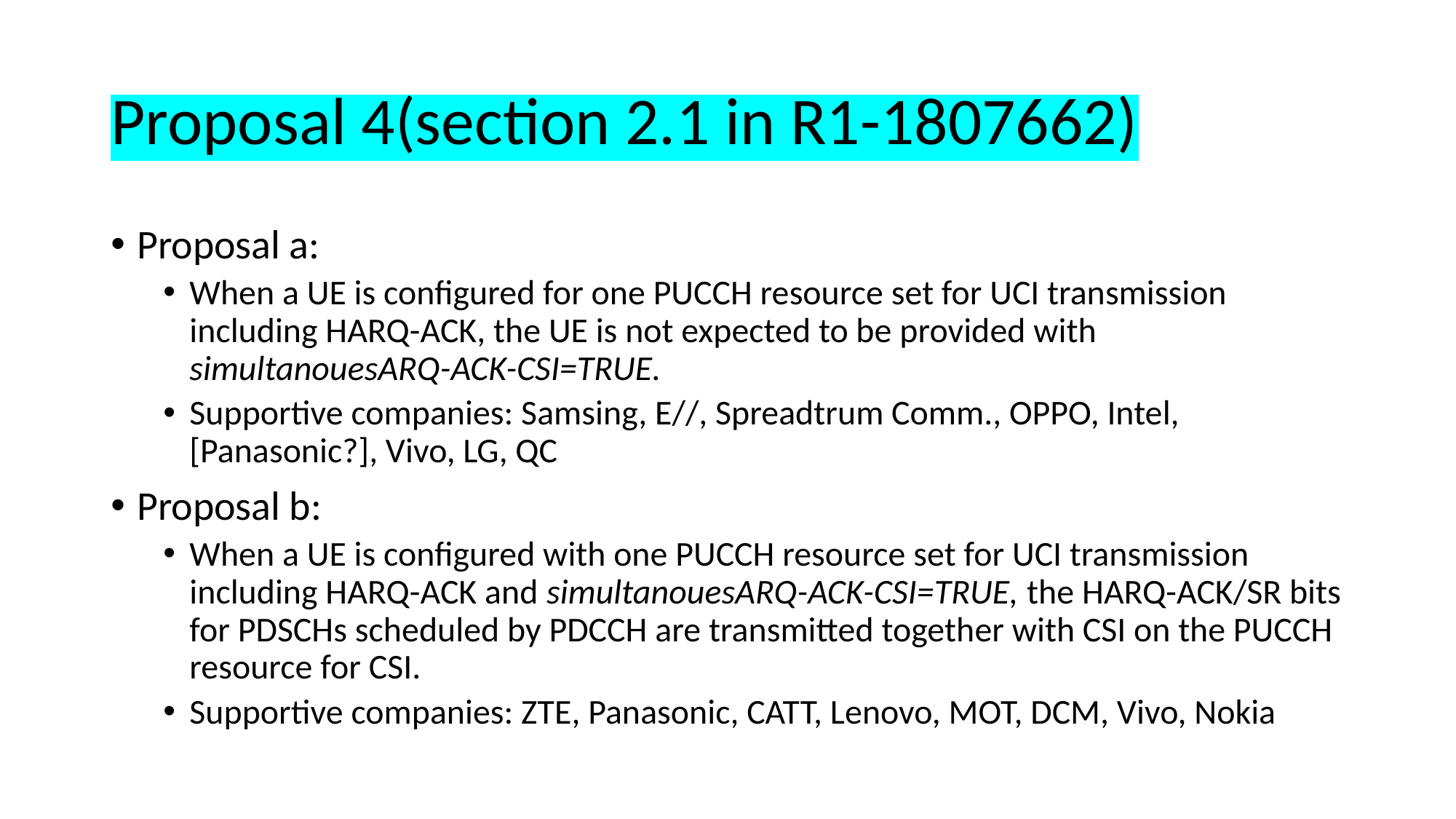

# Proposal 4(section 2.1 in R1-1807662)
Proposal a:
When a UE is configured for one PUCCH resource set for UCI transmission including HARQ-ACK, the UE is not expected to be provided with simultanouesARQ-ACK-CSI=TRUE.
Supportive companies: Samsing, E//, Spreadtrum Comm., OPPO, Intel, [Panasonic?], Vivo, LG, QC
Proposal b:
When a UE is configured with one PUCCH resource set for UCI transmission including HARQ-ACK and simultanouesARQ-ACK-CSI=TRUE, the HARQ-ACK/SR bits for PDSCHs scheduled by PDCCH are transmitted together with CSI on the PUCCH resource for CSI.
Supportive companies: ZTE, Panasonic, CATT, Lenovo, MOT, DCM, Vivo, Nokia